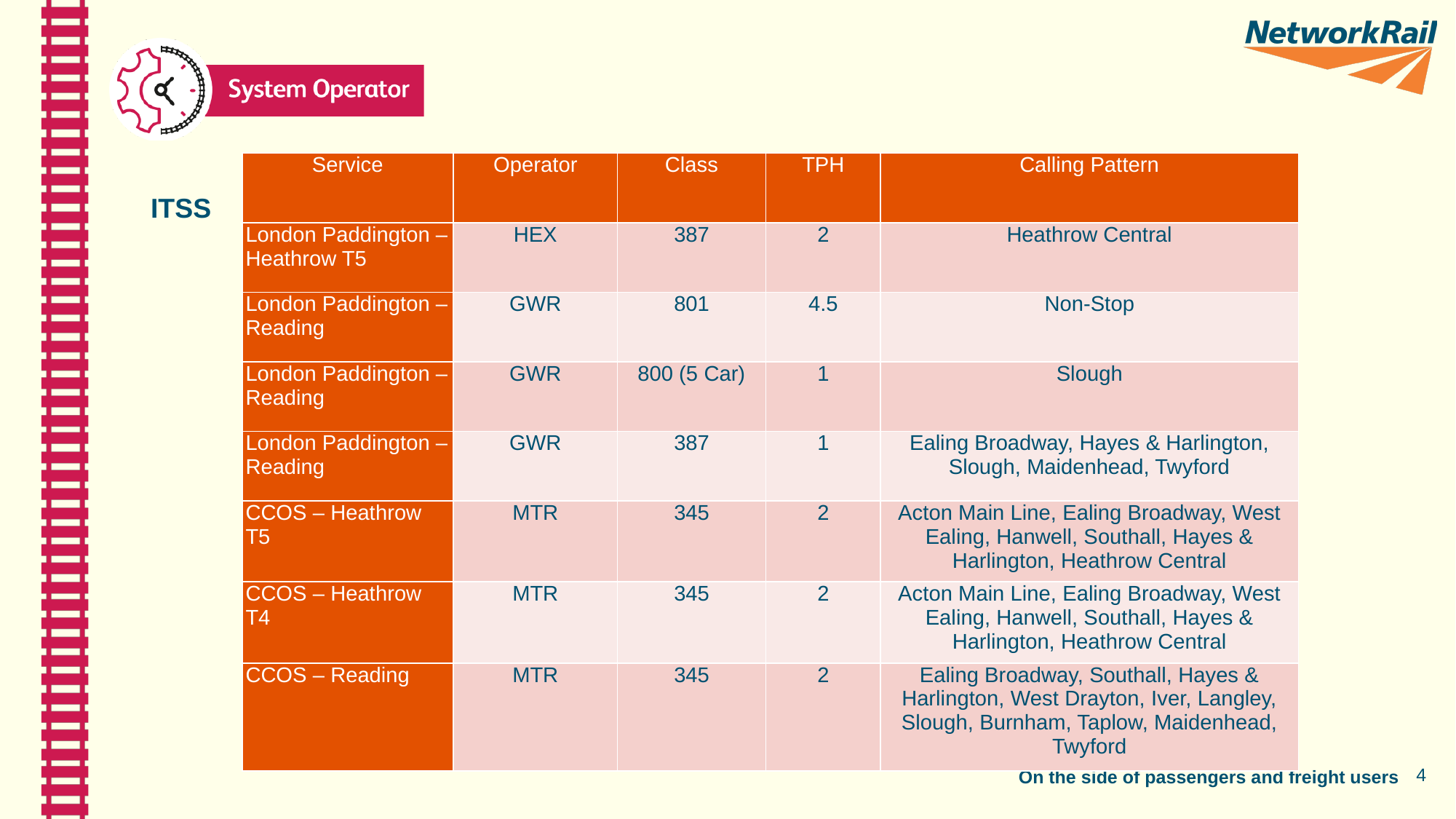

| Service | Operator | Class | TPH | Calling Pattern |
| --- | --- | --- | --- | --- |
| London Paddington – Heathrow T5 | HEX | 387 | 2 | Heathrow Central |
| London Paddington – Reading | GWR | 801 | 4.5 | Non-Stop |
| London Paddington – Reading | GWR | 800 (5 Car) | 1 | Slough |
| London Paddington – Reading | GWR | 387 | 1 | Ealing Broadway, Hayes & Harlington, Slough, Maidenhead, Twyford |
| CCOS – Heathrow T5 | MTR | 345 | 2 | Acton Main Line, Ealing Broadway, West Ealing, Hanwell, Southall, Hayes & Harlington, Heathrow Central |
| CCOS – Heathrow T4 | MTR | 345 | 2 | Acton Main Line, Ealing Broadway, West Ealing, Hanwell, Southall, Hayes & Harlington, Heathrow Central |
| CCOS – Reading | MTR | 345 | 2 | Ealing Broadway, Southall, Hayes & Harlington, West Drayton, Iver, Langley, Slough, Burnham, Taplow, Maidenhead, Twyford |
# ITSS